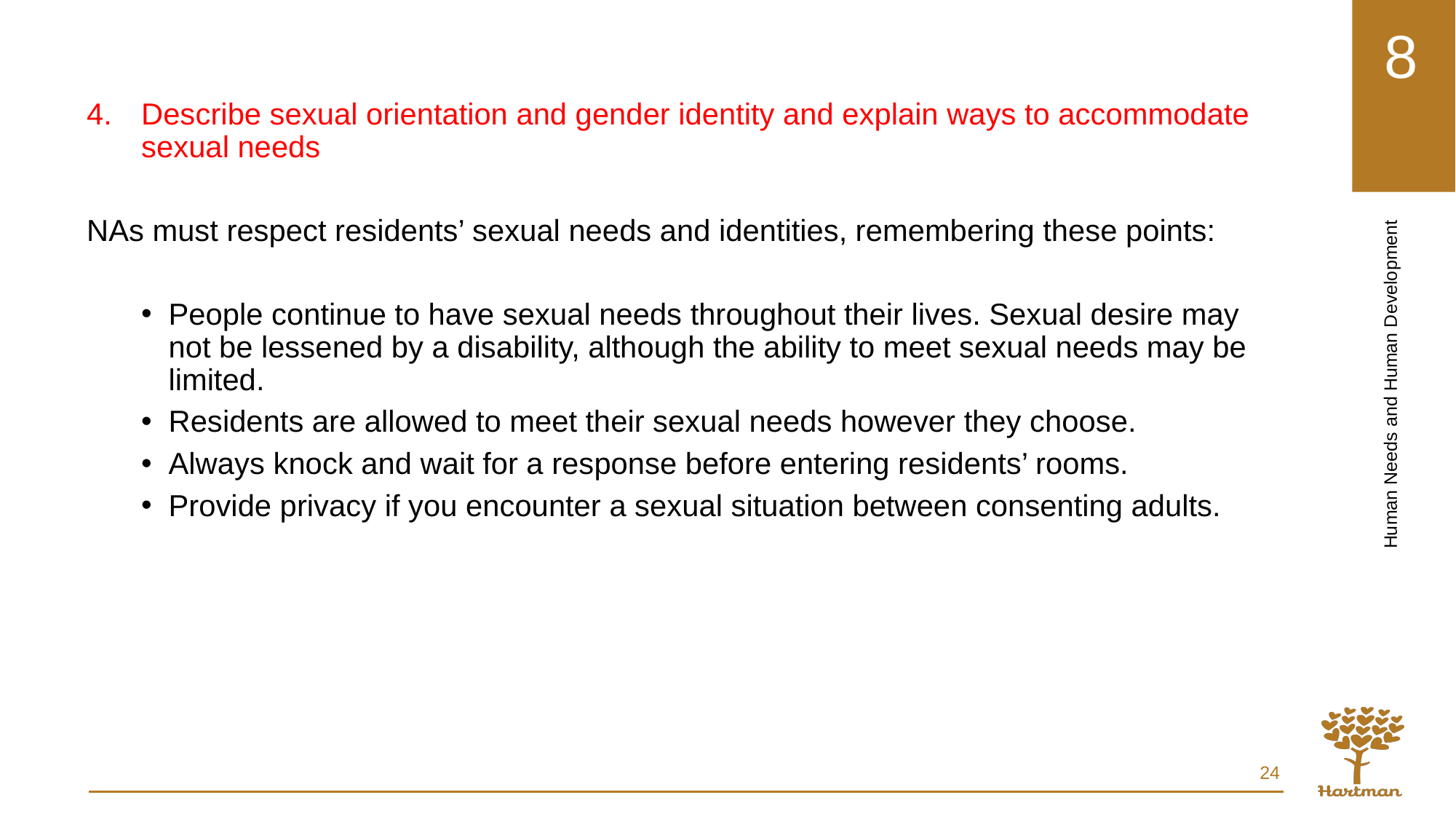

Describe sexual orientation and gender identity and explain ways to accommodate sexual needs

NAs must respect residents’ sexual needs and identities, remembering these points:

People continue to have sexual needs throughout their lives. Sexual desire may not be lessened by a disability, although the ability to meet sexual needs may be limited.
Residents are allowed to meet their sexual needs however they choose.
Always knock and wait for a response before entering residents’ rooms.
Provide privacy if you encounter a sexual situation between consenting adults.

24